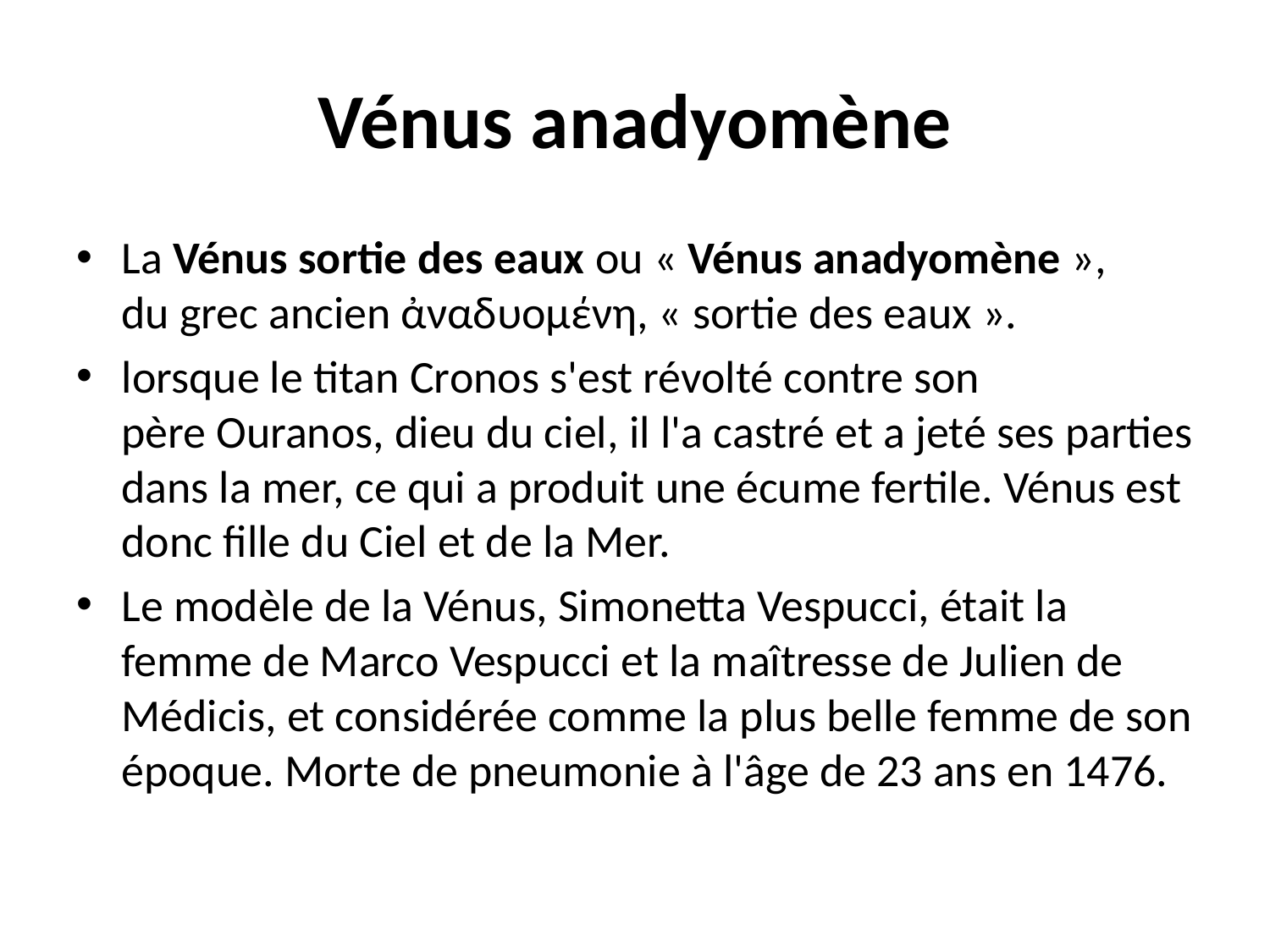

# Vénus anadyomène
La Vénus sortie des eaux ou « Vénus anadyomène », du grec ancien ἀναδυομένη, « sortie des eaux ».
lorsque le titan Cronos s'est révolté contre son père Ouranos, dieu du ciel, il l'a castré et a jeté ses parties dans la mer, ce qui a produit une écume fertile. Vénus est donc fille du Ciel et de la Mer.
Le modèle de la Vénus, Simonetta Vespucci, était la femme de Marco Vespucci et la maîtresse de Julien de Médicis, et considérée comme la plus belle femme de son époque. Morte de pneumonie à l'âge de 23 ans en 1476.